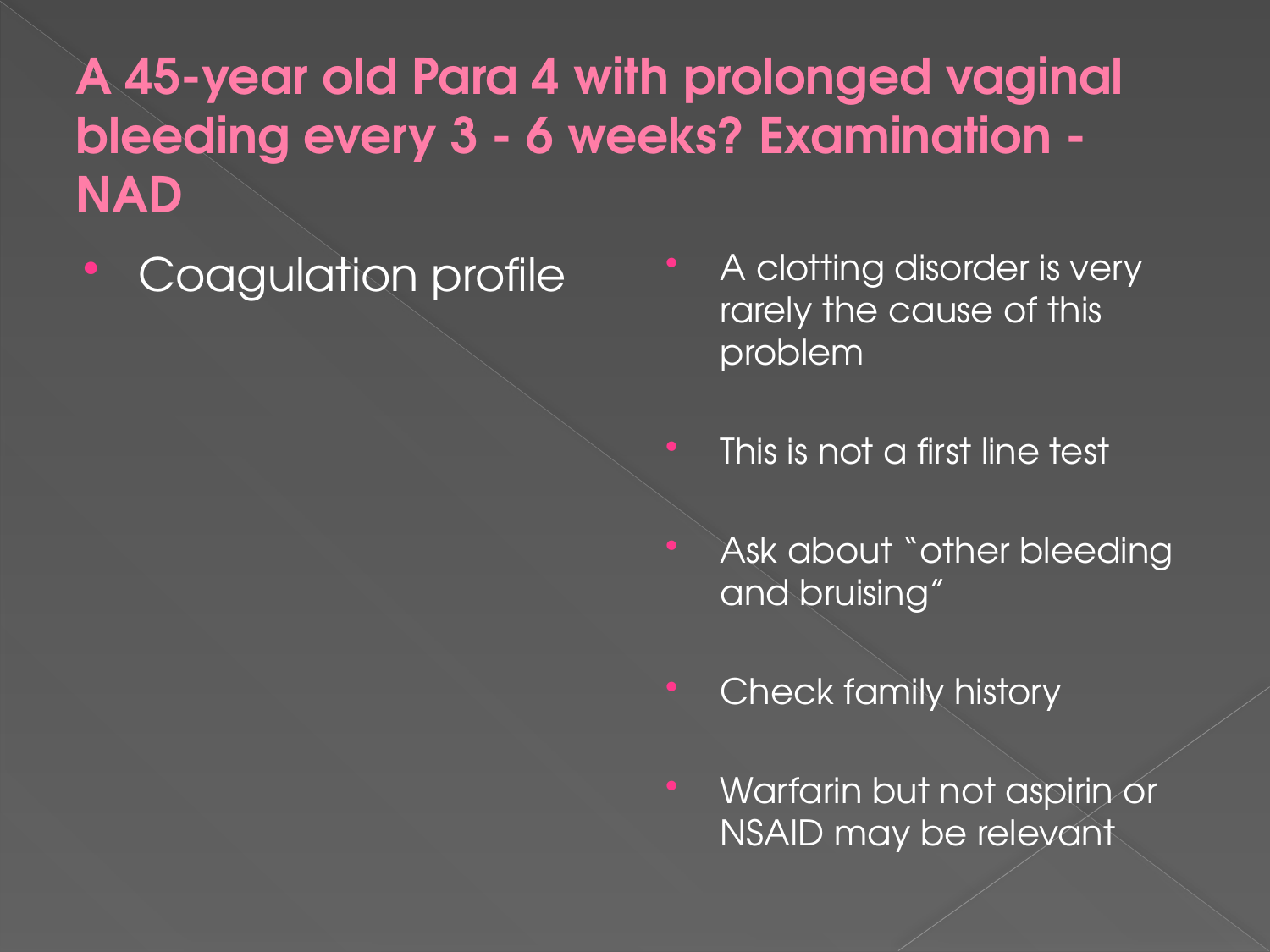

# A 45-year old Para 4 with prolonged vaginal bleeding every 3 - 6 weeks? Examination - NAD
Coagulation profile
A clotting disorder is very rarely the cause of this problem

This is not a first line test

Ask about “other bleeding and bruising”

Check family history

Warfarin but not aspirin or NSAID may be relevant